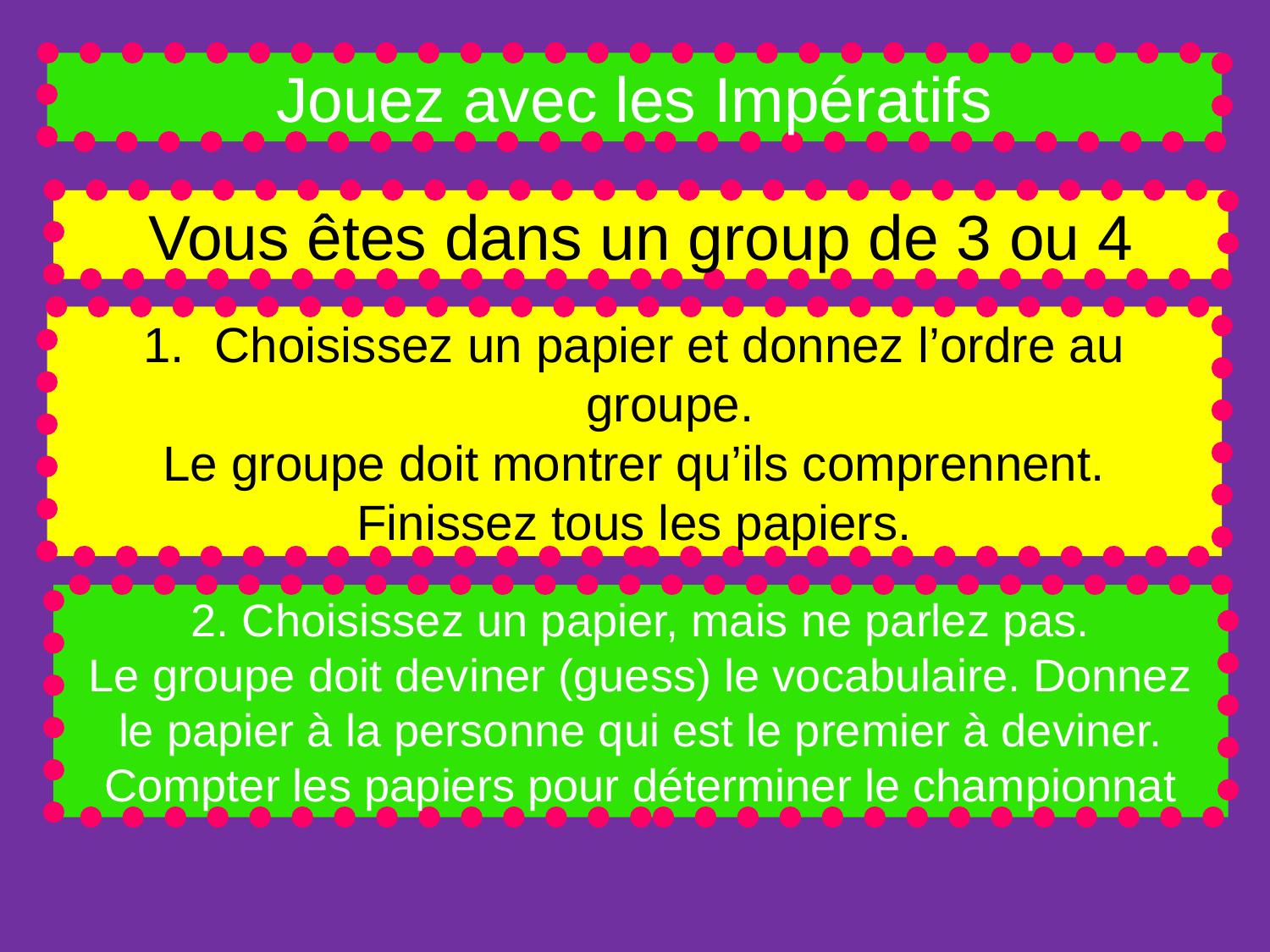

Jouez avec les Impératifs
Vous êtes dans un group de 3 ou 4
Choisissez un papier et donnez l’ordre au groupe.
Le groupe doit montrer qu’ils comprennent.
Finissez tous les papiers.
2. Choisissez un papier, mais ne parlez pas.
Le groupe doit deviner (guess) le vocabulaire. Donnez le papier à la personne qui est le premier à deviner.
Compter les papiers pour déterminer le championnat